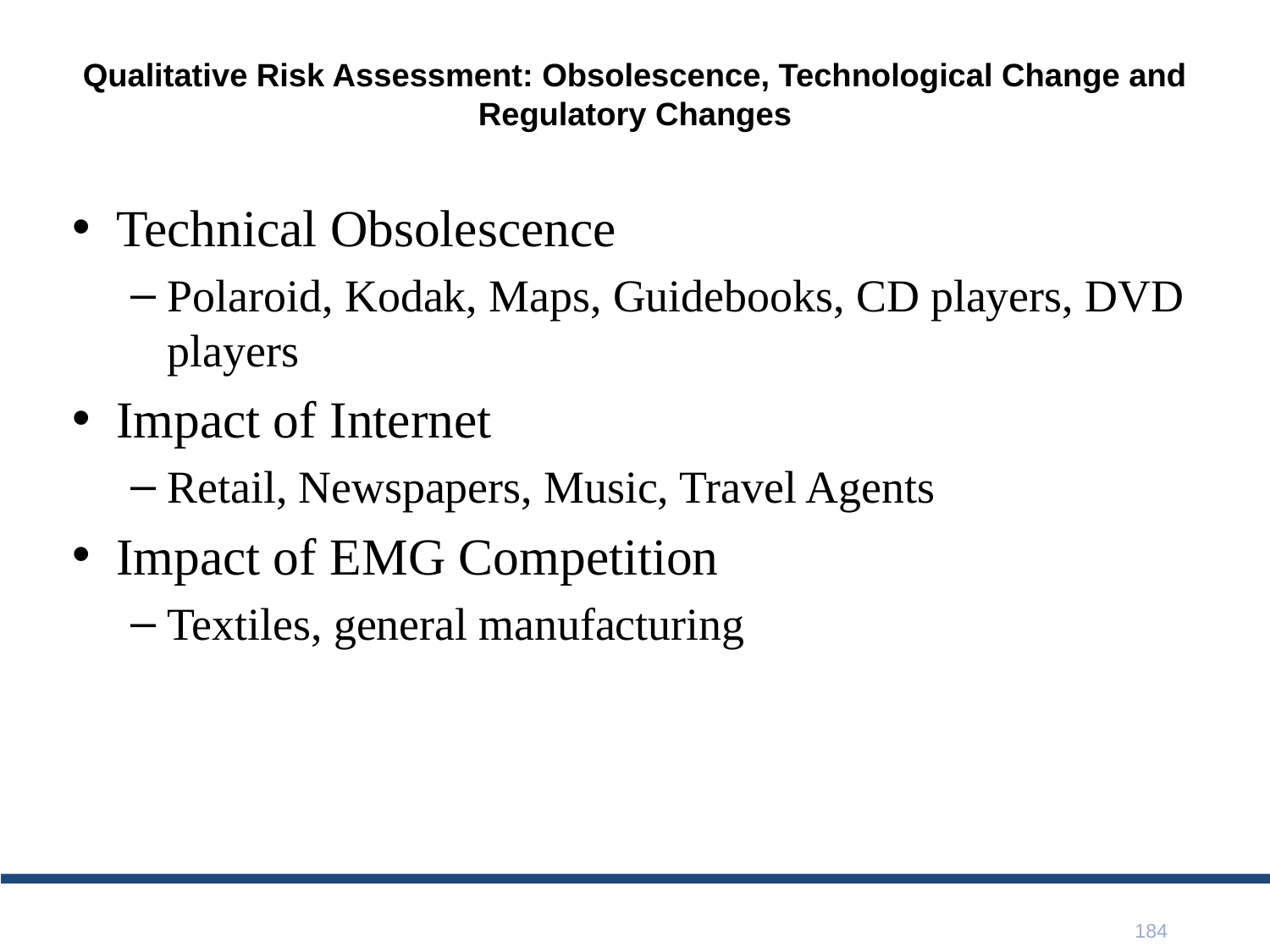

# Qualitative Risk Assessment: Obsolescence, Technological Change and Regulatory Changes
Technical Obsolescence
Polaroid, Kodak, Maps, Guidebooks, CD players, DVD players
Impact of Internet
Retail, Newspapers, Music, Travel Agents
Impact of EMG Competition
Textiles, general manufacturing

184